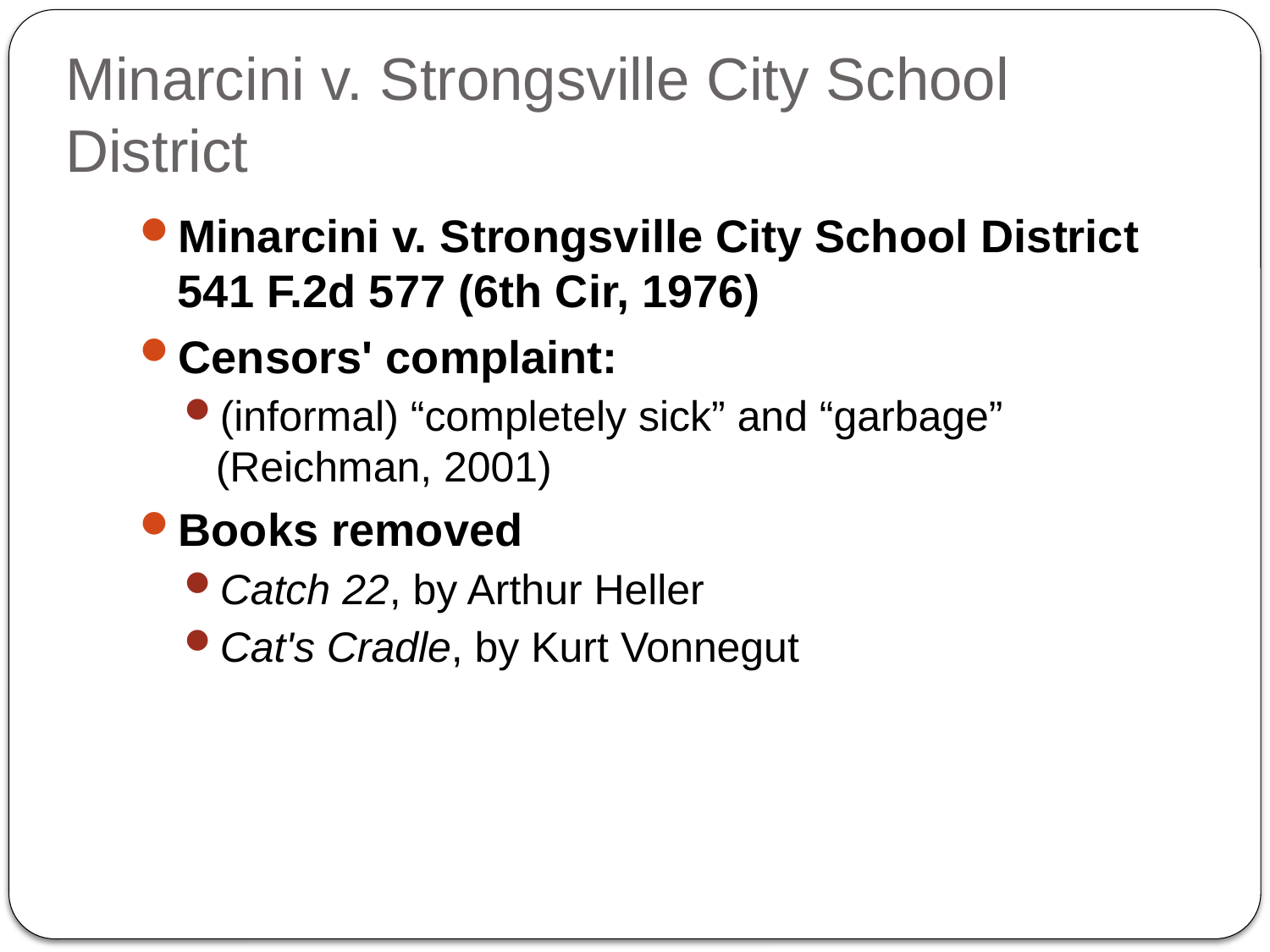

# Minarcini v. Strongsville City School District
Minarcini v. Strongsville City School District 541 F.2d 577 (6th Cir, 1976)
Censors' complaint:
(informal) “completely sick” and “garbage” (Reichman, 2001)
Books removed
Catch 22, by Arthur Heller
Cat's Cradle, by Kurt Vonnegut